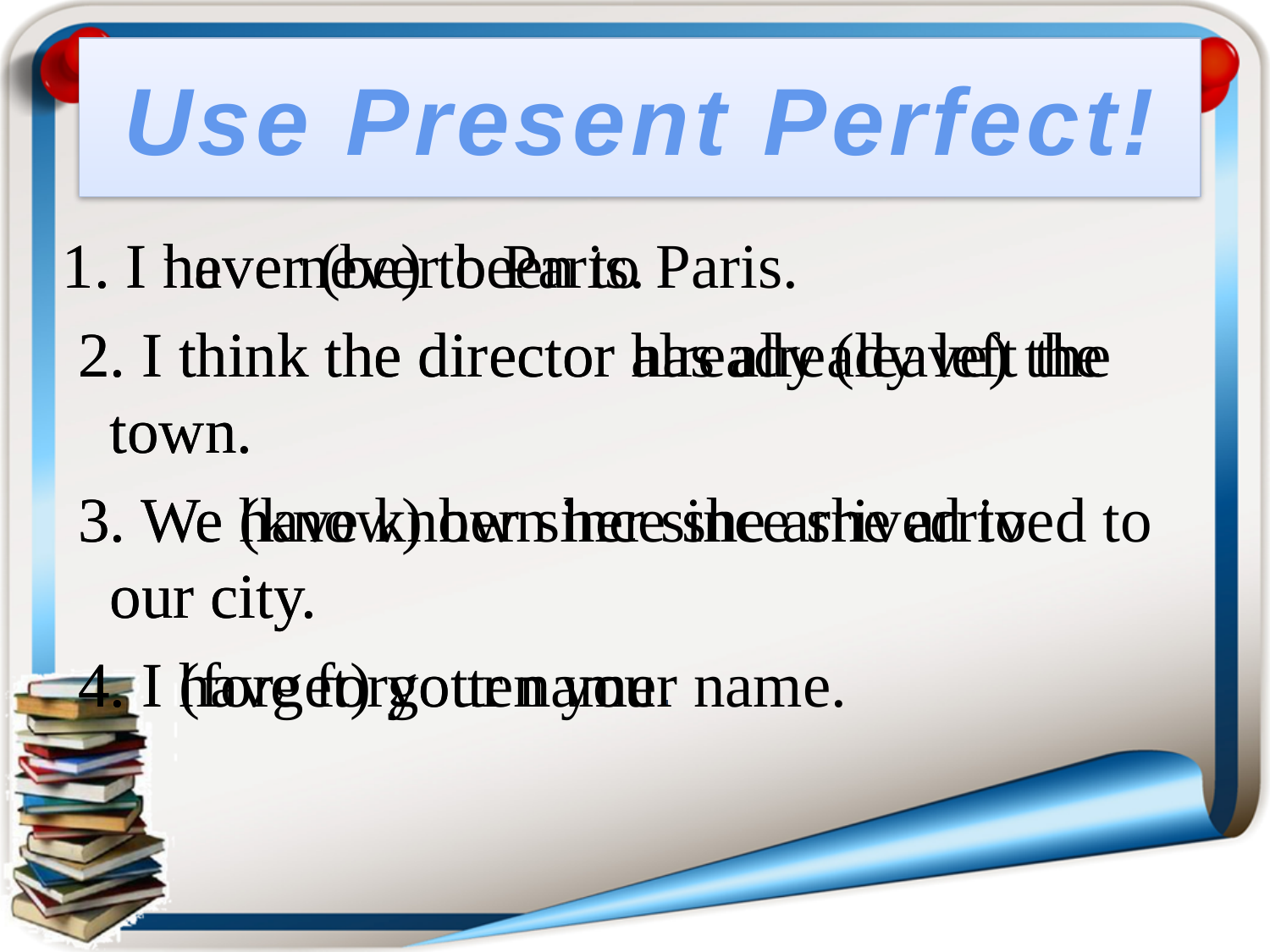

# Use Present Perfect!
1. I never (be) to Paris.
 2. I think the director already (leave) the town.
 3. We (know) her since she arrived to our city.
 4. I (forget) your name.

1. I have never been to Paris.
 2. I think the director has already left the town.
 3. We have known her since she arrived to our city.
 4. I have forgotten your name.